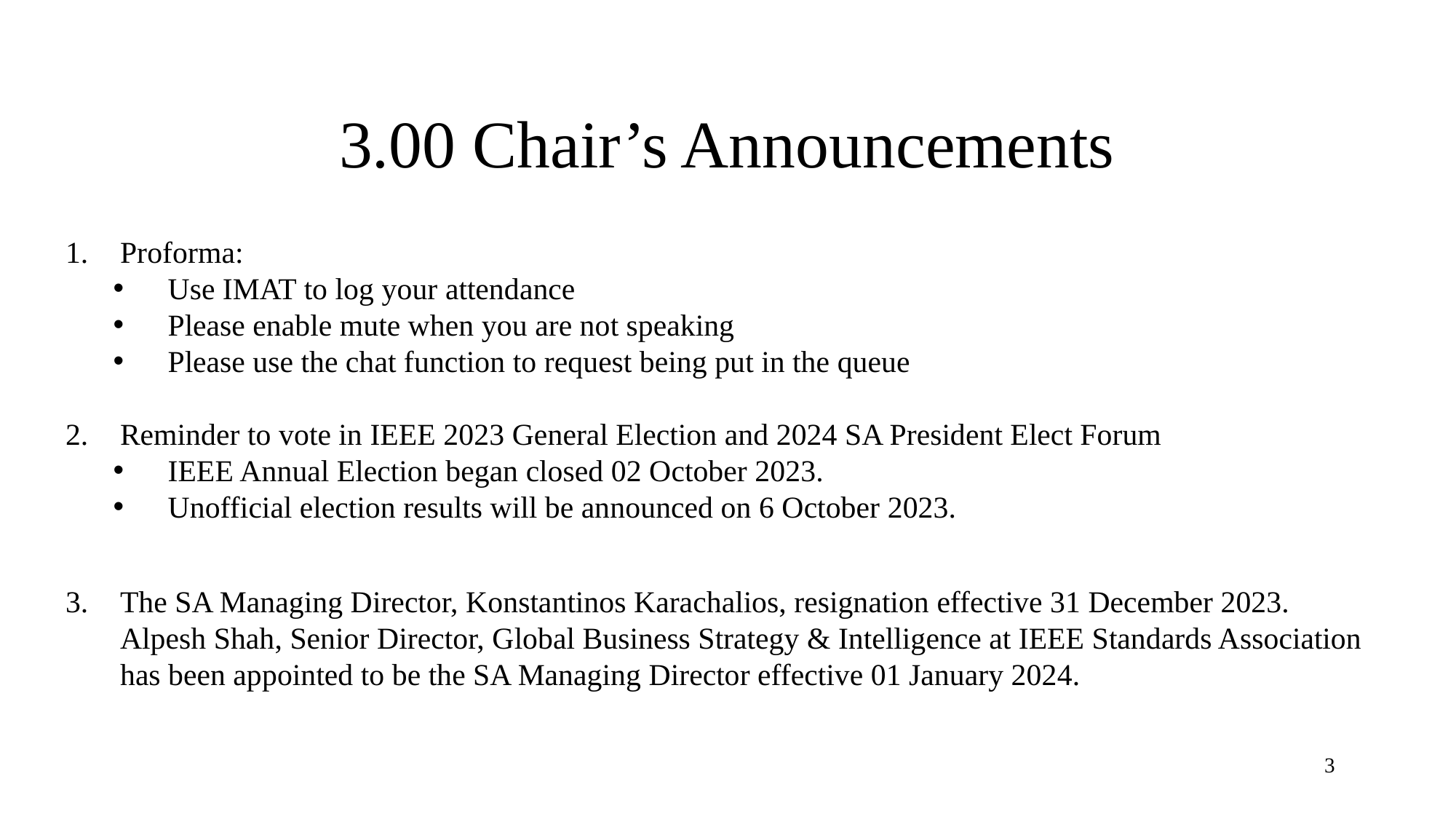

# 3.00 Chair’s Announcements
Proforma:
Use IMAT to log your attendance
Please enable mute when you are not speaking
Please use the chat function to request being put in the queue
Reminder to vote in IEEE 2023 General Election and 2024 SA President Elect Forum
IEEE Annual Election began closed 02 October 2023.
Unofficial election results will be announced on 6 October 2023.

The SA Managing Director, Konstantinos Karachalios, resignation effective 31 December 2023.
Alpesh Shah, Senior Director, Global Business Strategy & Intelligence at IEEE Standards Association has been appointed to be the SA Managing Director effective 01 January 2024.

3